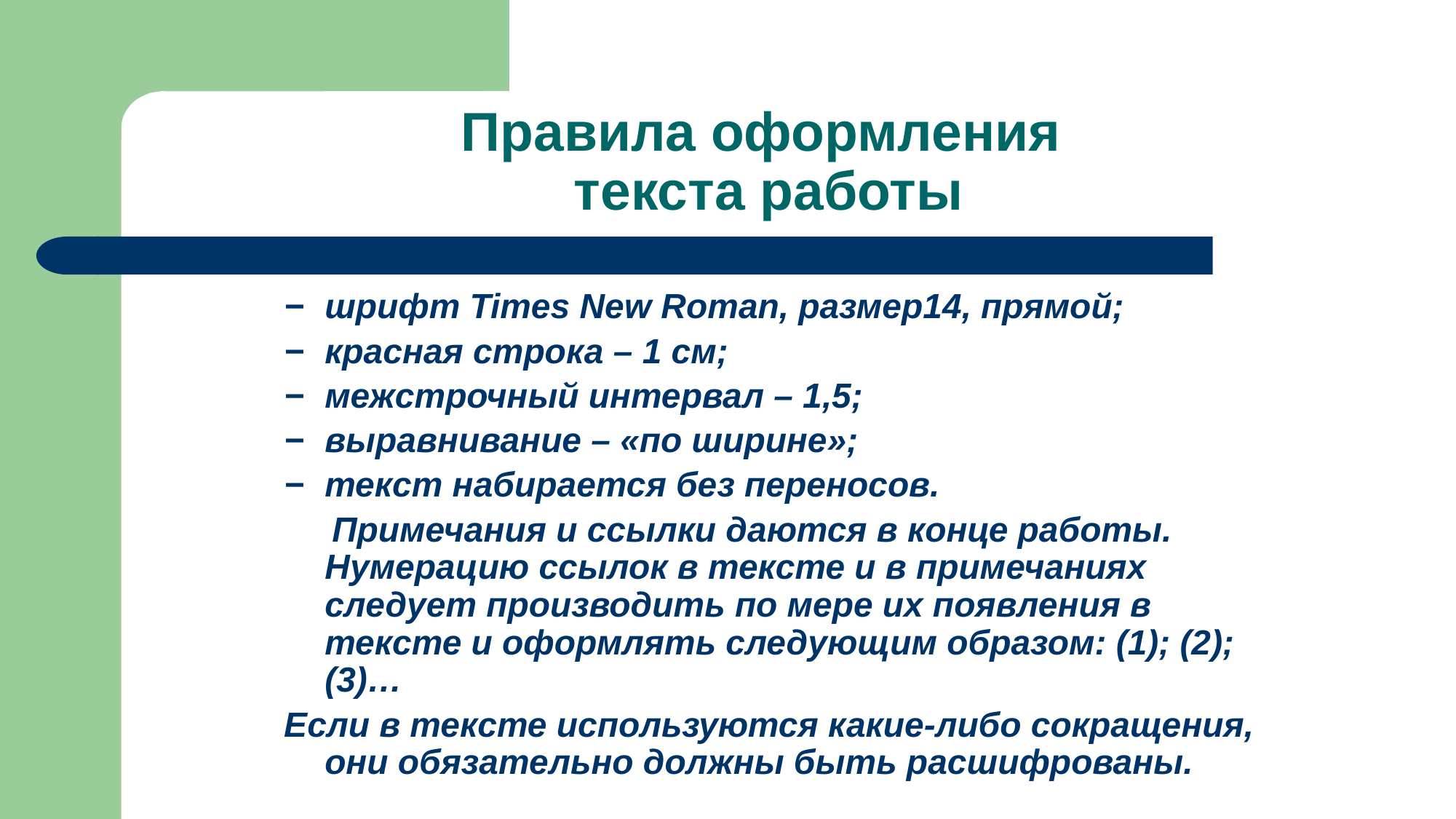

# Правила оформления текста работы
−	шрифт Times New Roman, размер14, прямой;
−	красная строка – 1 см;
−	межстрочный интервал – 1,5;
−	выравнивание – «по ширине»;
−	текст набирается без переносов.
     Примечания и ссылки даются в конце работы. Нумерацию ссылок в тексте и в примечаниях следует производить по мере их появления в тексте и оформлять следующим образом: (1); (2); (3)…
Если в тексте используются какие-либо сокращения, они обязательно должны быть расшифрованы.